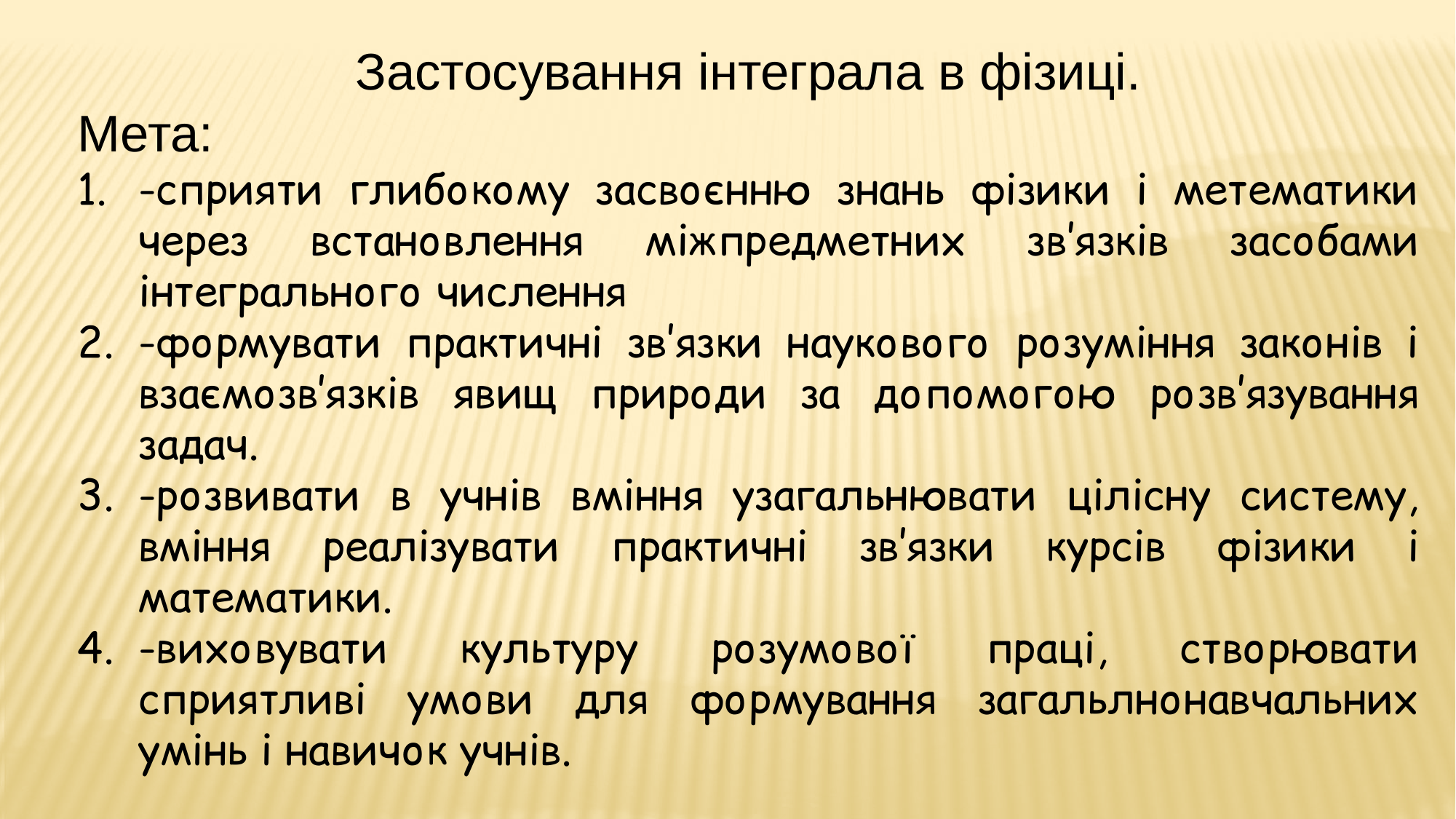

Застосування інтеграла в фізиці.
Мета:
-сприяти глибокому засвоєнню знань фізики і метематики через встановлення міжпредметних зв’язків засобами інтегрального числення
-формувати практичні зв’язки наукового розуміння законів і взаємозв’язків явищ природи за допомогою розв’язування задач.
-розвивати в учнів вміння узагальнювати цілісну систему, вміння реалізувати практичні зв’язки курсів фізики і математики.
-виховувати культуру розумової праці, створювати сприятливі умови для формування загальлнонавчальних умінь і навичок учнів.